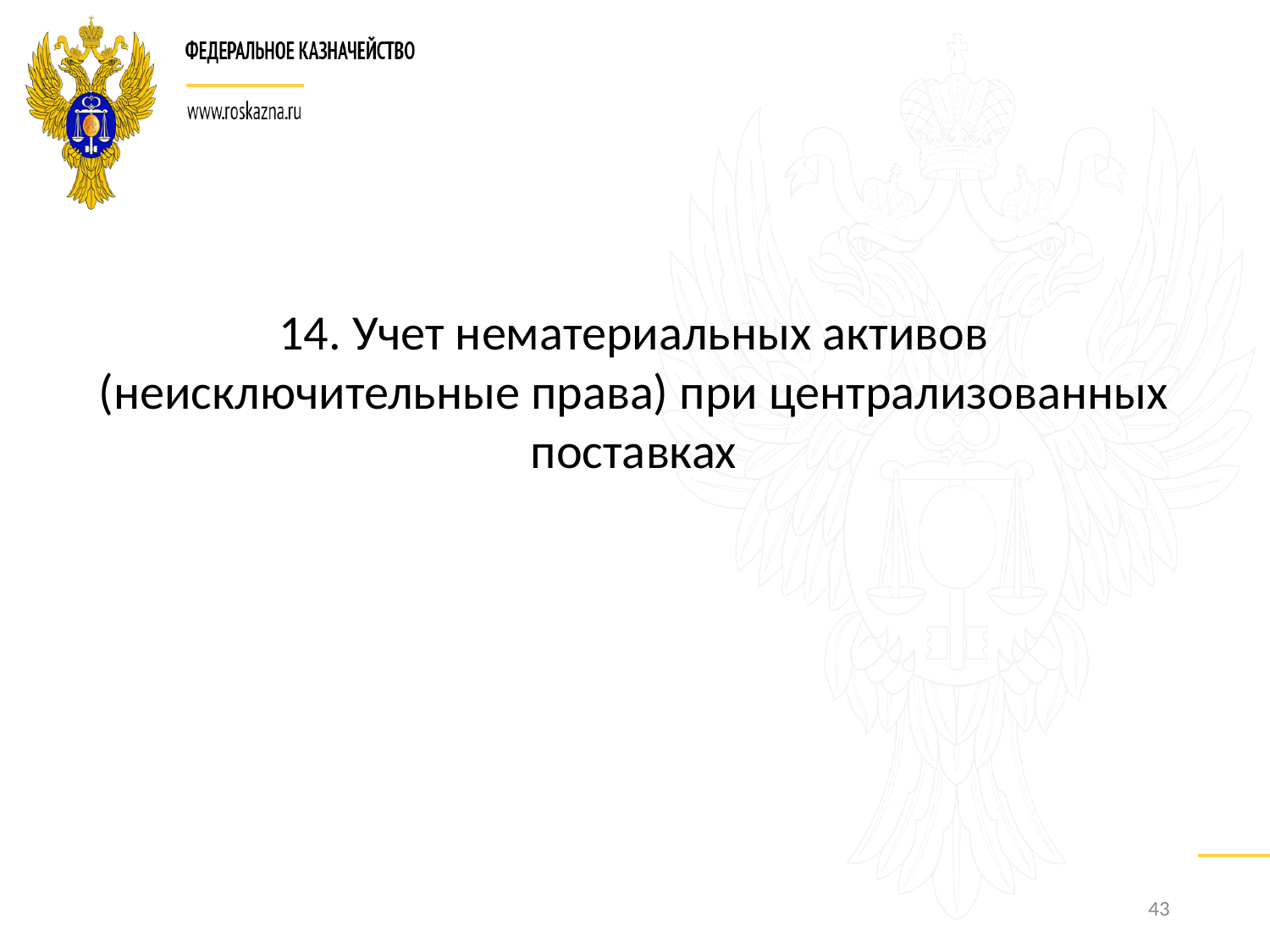

14. Учет нематериальных активов (неисключительные права) при централизованных поставках
43